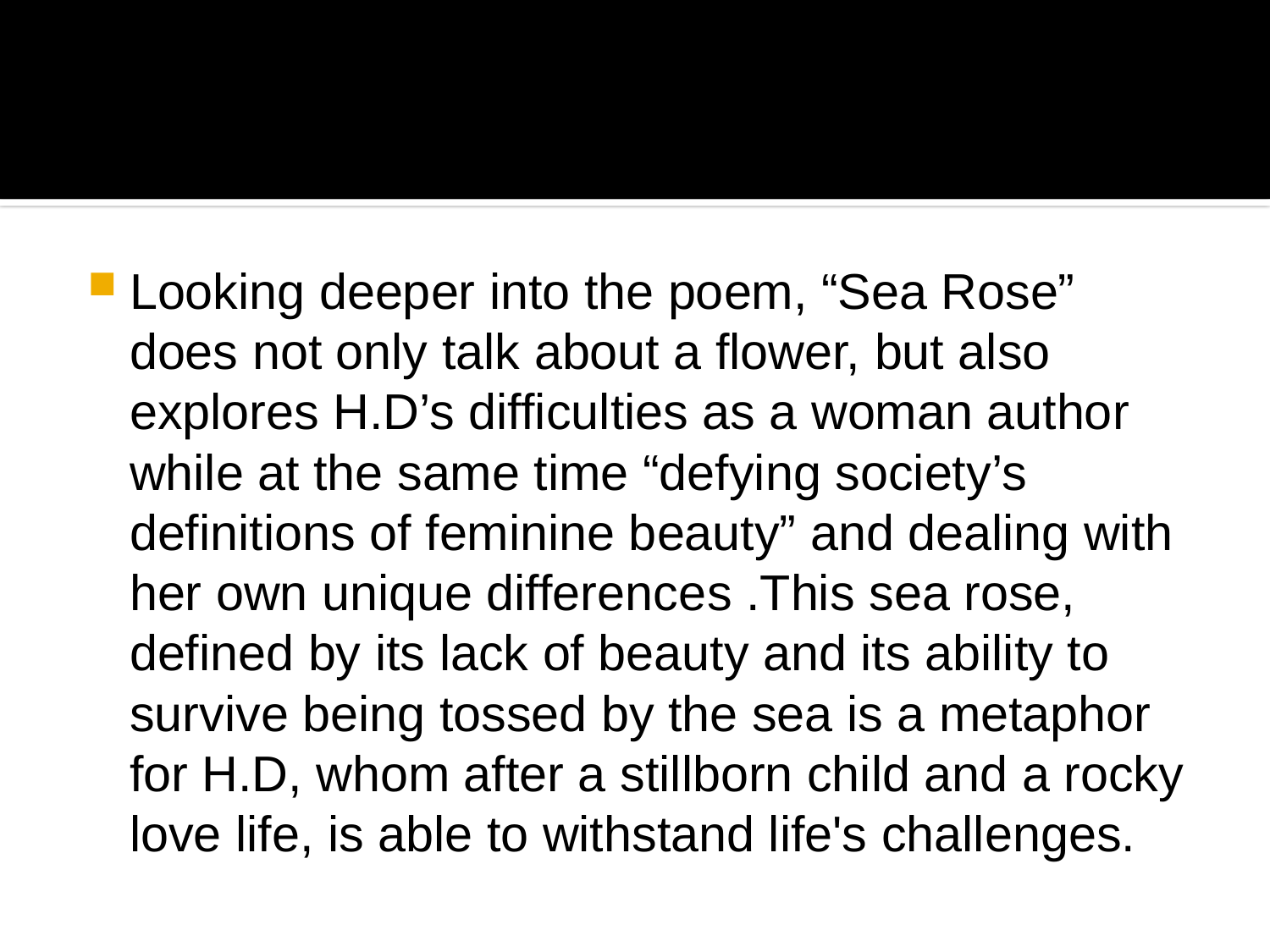

#
Looking deeper into the poem, “Sea Rose” does not only talk about a flower, but also explores H.D’s difficulties as a woman author while at the same time “defying society’s definitions of feminine beauty” and dealing with her own unique differences .This sea rose, defined by its lack of beauty and its ability to survive being tossed by the sea is a metaphor for H.D, whom after a stillborn child and a rocky love life, is able to withstand life's challenges.